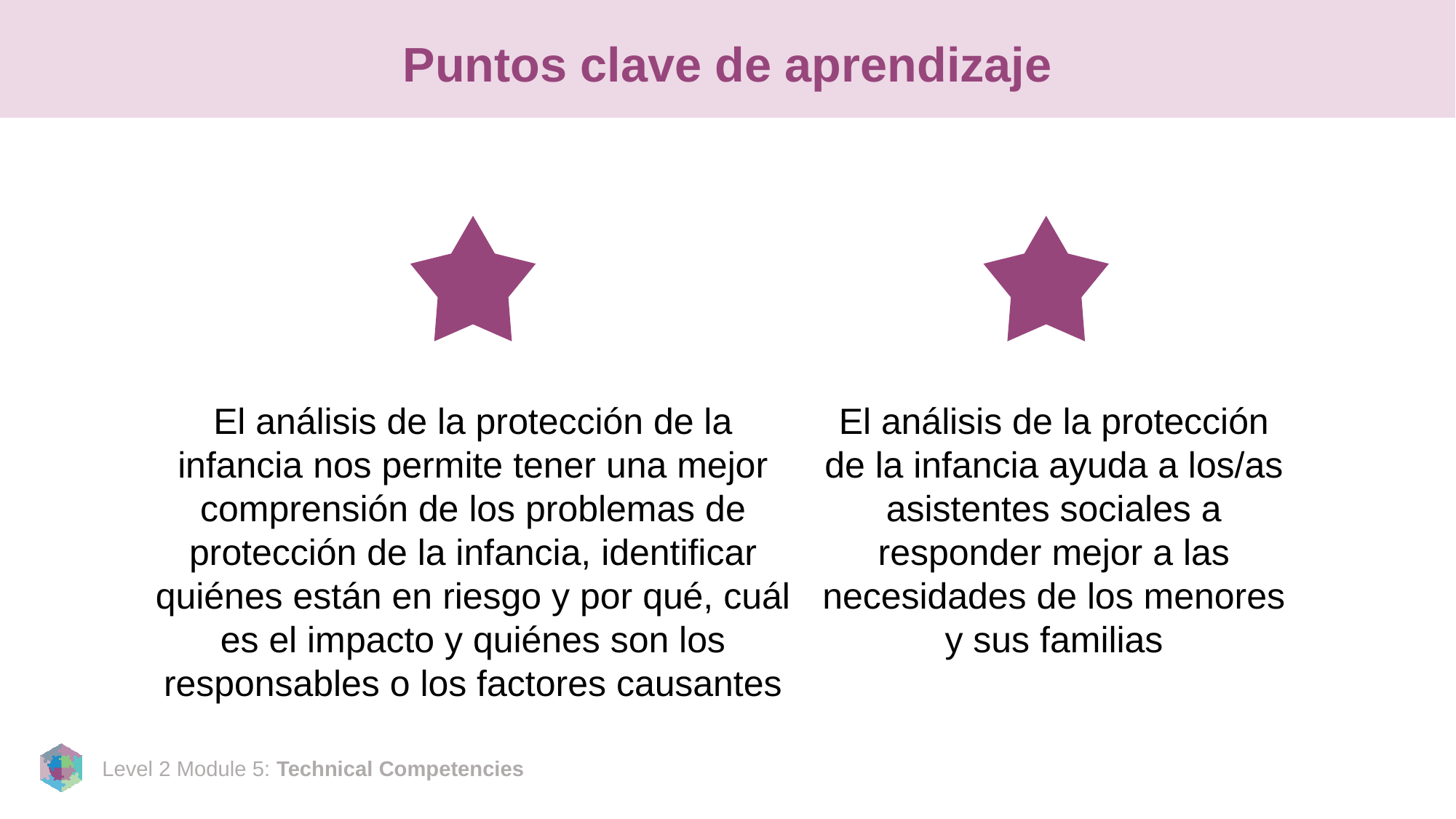

# Puntos clave de aprendizaje

El análisis de la protección de la infancia nos permite tener una mejor comprensión de los problemas de protección de la infancia, identificar quiénes están en riesgo y por qué, cuál es el impacto y quiénes son los responsables o los factores causantes
El análisis de la protección de la infancia ayuda a los/as asistentes sociales a responder mejor a las necesidades de los menores y sus familias